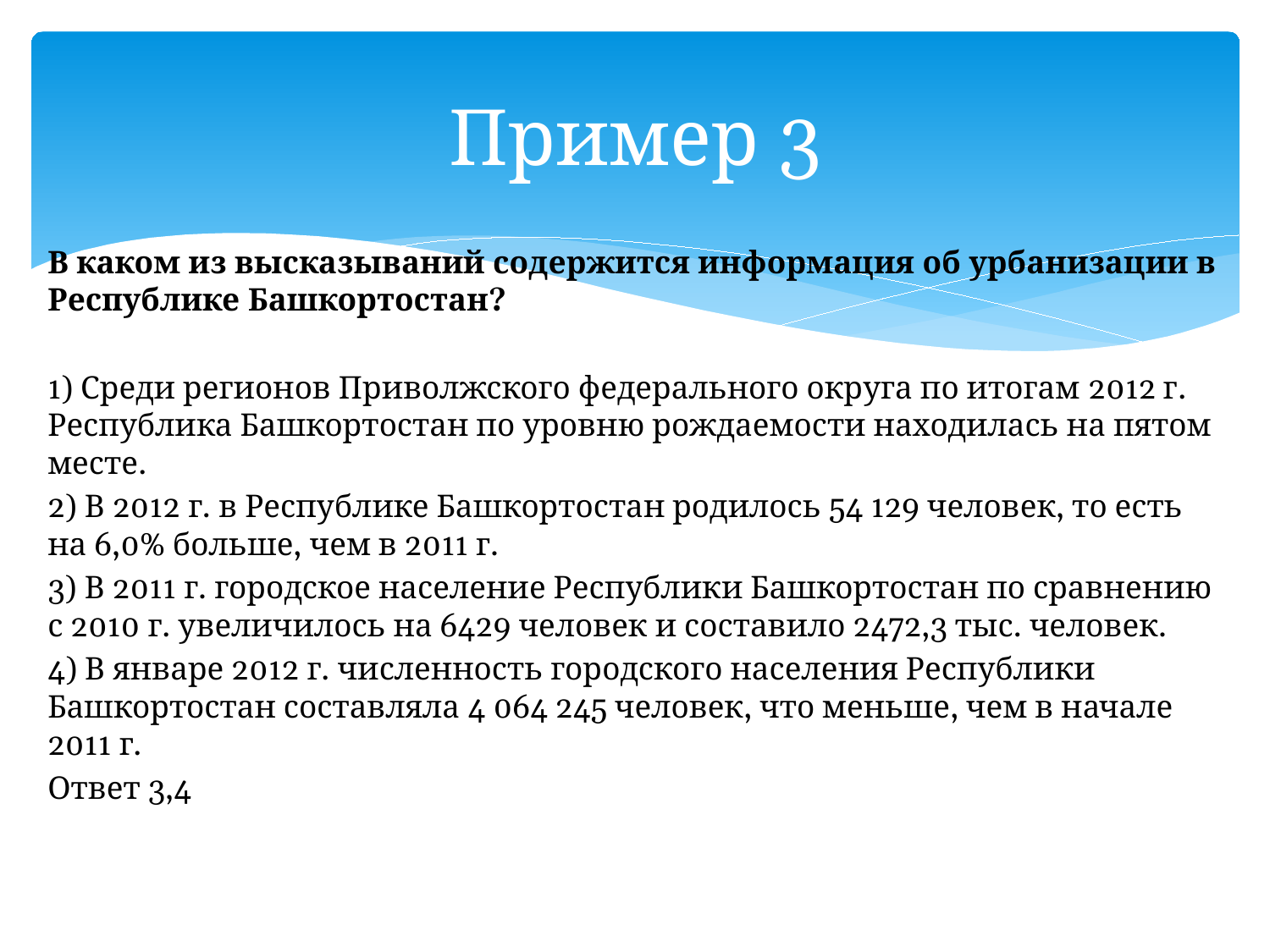

# Пример 3
В каком из высказываний содержится информация об урбанизации в Республике Башкортостан?

1) Среди регионов Приволжского федерального округа по итогам 2012 г. Республика Башкортостан по уровню рождаемости находилась на пятом месте.
2) В 2012 г. в Республике Башкортостан родилось 54 129 человек, то есть на 6,0% больше, чем в 2011 г.
3) В 2011 г. городское население Республики Башкортостан по сравнению с 2010 г. увеличилось на 6429 человек и составило 2472,3 тыс. человек.
4) В январе 2012 г. численность городского населения Республики Башкортостан составляла 4 064 245 человек, что меньше, чем в начале 2011 г.
Ответ 3,4